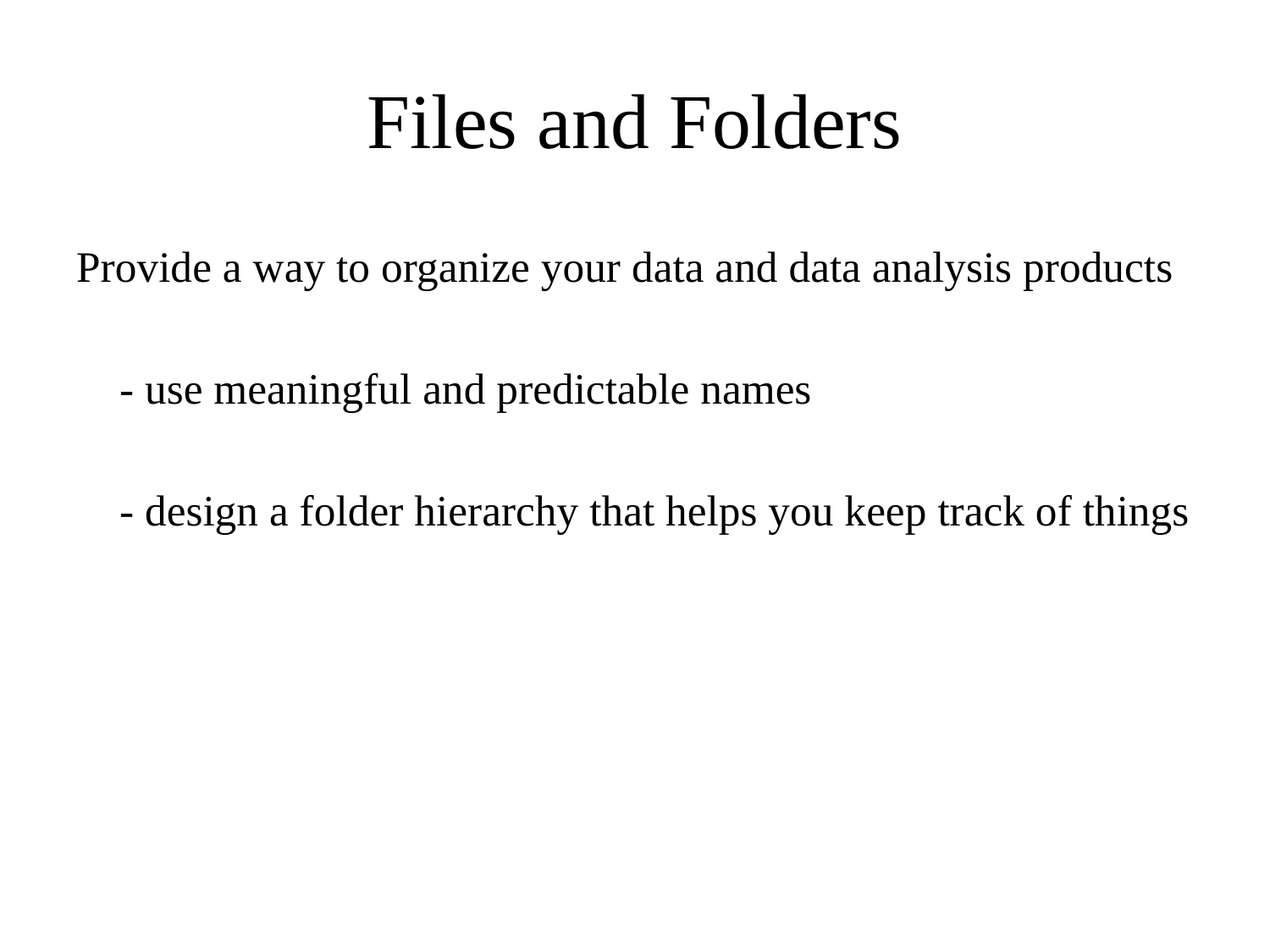

# Files and Folders
Provide a way to organize your data and data analysis products

	- use meaningful and predictable names

	- design a folder hierarchy that helps you keep track of things